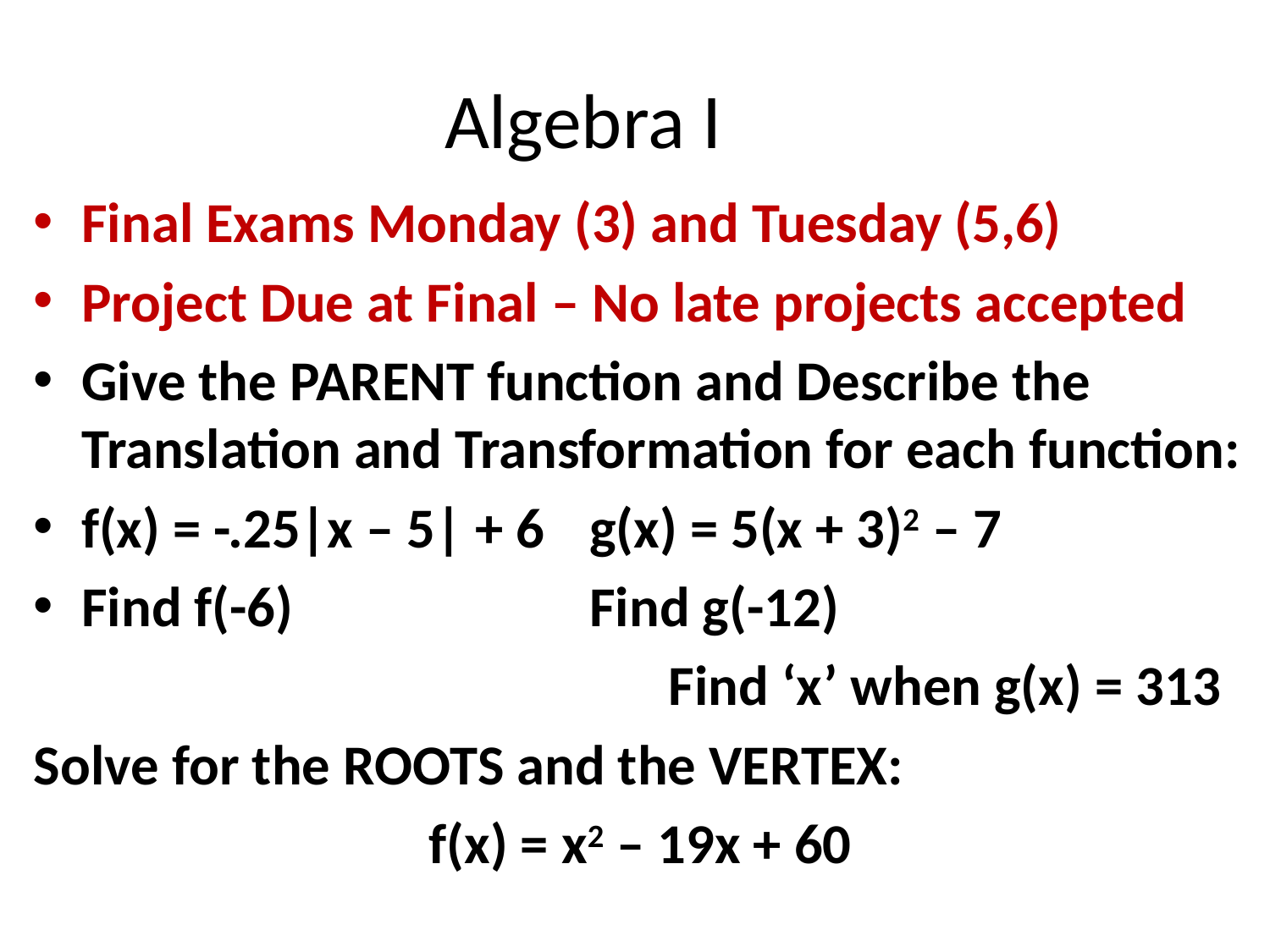

# Algebra I
Final Exams Monday (3) and Tuesday (5,6)
Project Due at Final – No late projects accepted
Give the PARENT function and Describe the Translation and Transformation for each function:
f(x) = -.25|x – 5| + 6  	g(x) = 5(x + 3)2 – 7
Find f(-6)			Find g(-12)
 					Find ‘x’ when g(x) = 313
Solve for the ROOTS and the VERTEX:
f(x) = x2 – 19x + 60